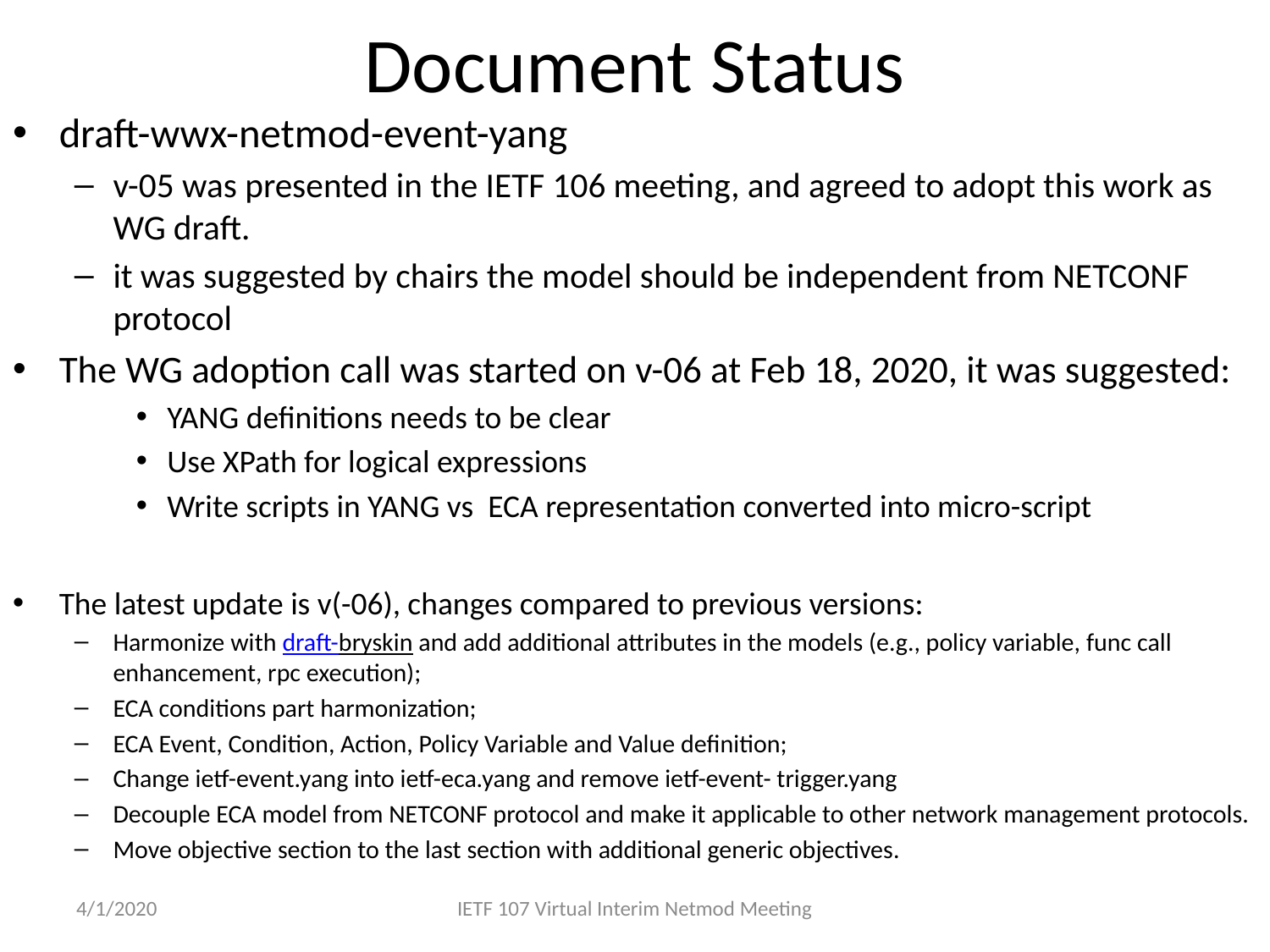

# Document Status
draft-wwx-netmod-event-yang
v-05 was presented in the IETF 106 meeting, and agreed to adopt this work as WG draft.
it was suggested by chairs the model should be independent from NETCONF protocol
The WG adoption call was started on v-06 at Feb 18, 2020, it was suggested:
YANG definitions needs to be clear
Use XPath for logical expressions
Write scripts in YANG vs  ECA representation converted into micro-script

The latest update is v(-06), changes compared to previous versions:
Harmonize with draft-bryskin and add additional attributes in the models (e.g., policy variable, func call enhancement, rpc execution);
ECA conditions part harmonization;
ECA Event, Condition, Action, Policy Variable and Value definition;
Change ietf-event.yang into ietf-eca.yang and remove ietf-event- trigger.yang
Decouple ECA model from NETCONF protocol and make it applicable to other network management protocols.
Move objective section to the last section with additional generic objectives.
4/1/2020
IETF 107 Virtual Interim Netmod Meeting